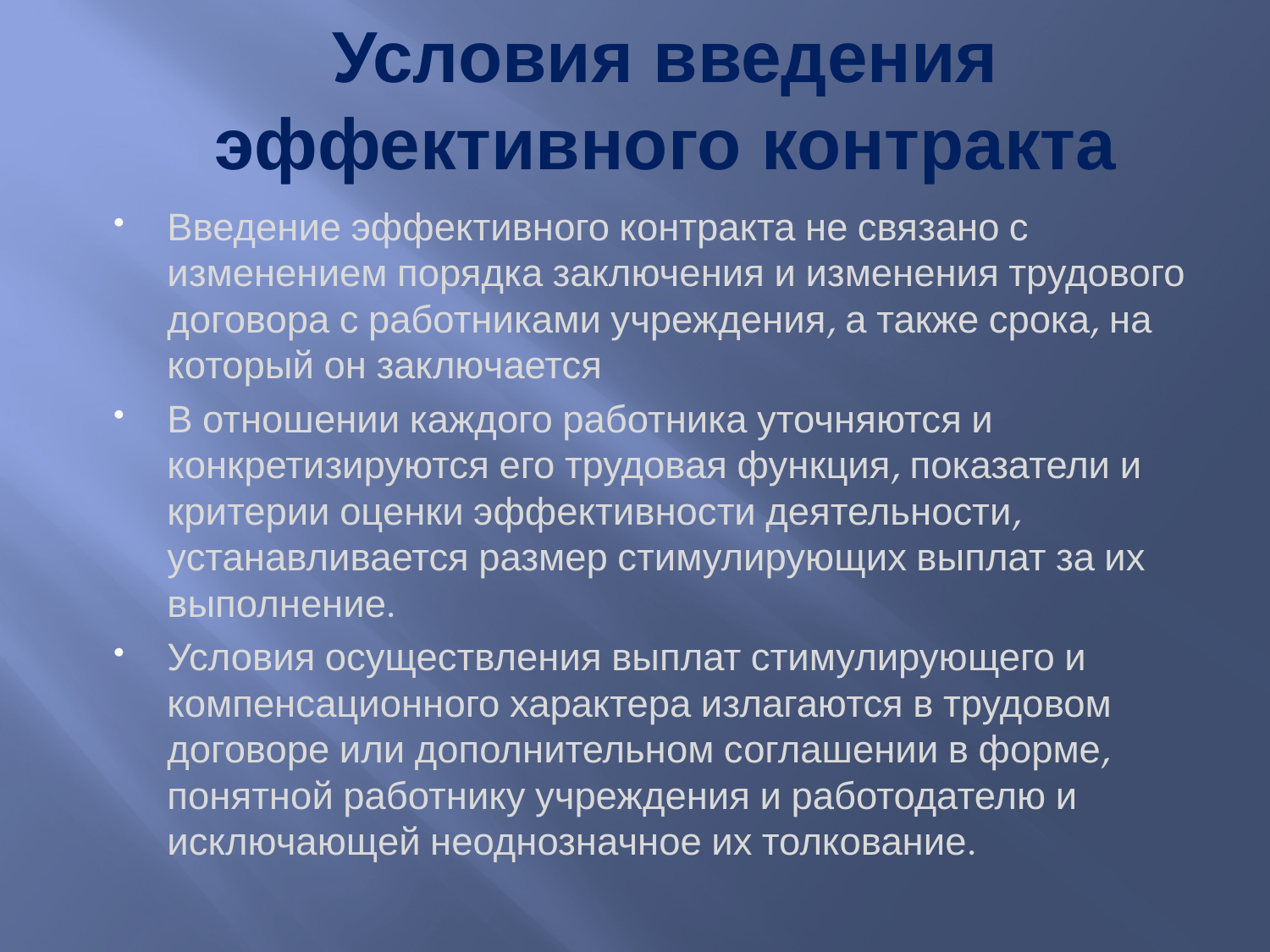

# Условия введения эффективного контракта
Введение эффективного контракта не связано с изменением порядка заключения и изменения трудового договора с работниками учреждения, а также срока, на который он заключается
В отношении каждого работника уточняются и конкретизируются его трудовая функция, показатели и критерии оценки эффективности деятельности, устанавливается размер стимулирующих выплат за их выполнение.
Условия осуществления выплат стимулирующего и компенсационного характера излагаются в трудовом договоре или дополнительном соглашении в форме, понятной работнику учреждения и работодателю и исключающей неоднозначное их толкование.